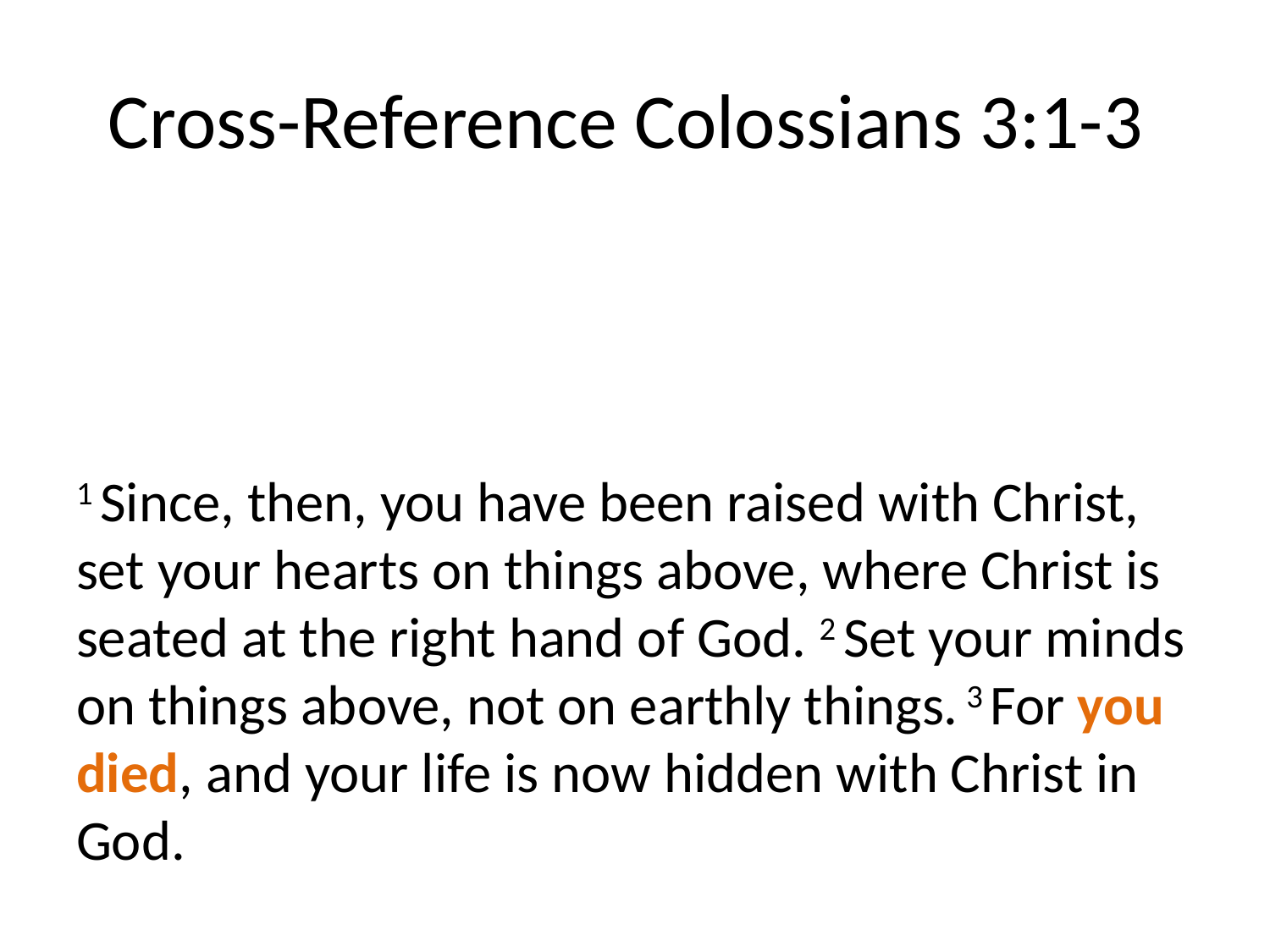

# Cross-Reference Colossians 3:1-3

1 Since, then, you have been raised with Christ, set your hearts on things above, where Christ is seated at the right hand of God. 2 Set your minds on things above, not on earthly things. 3 For you died, and your life is now hidden with Christ in God.